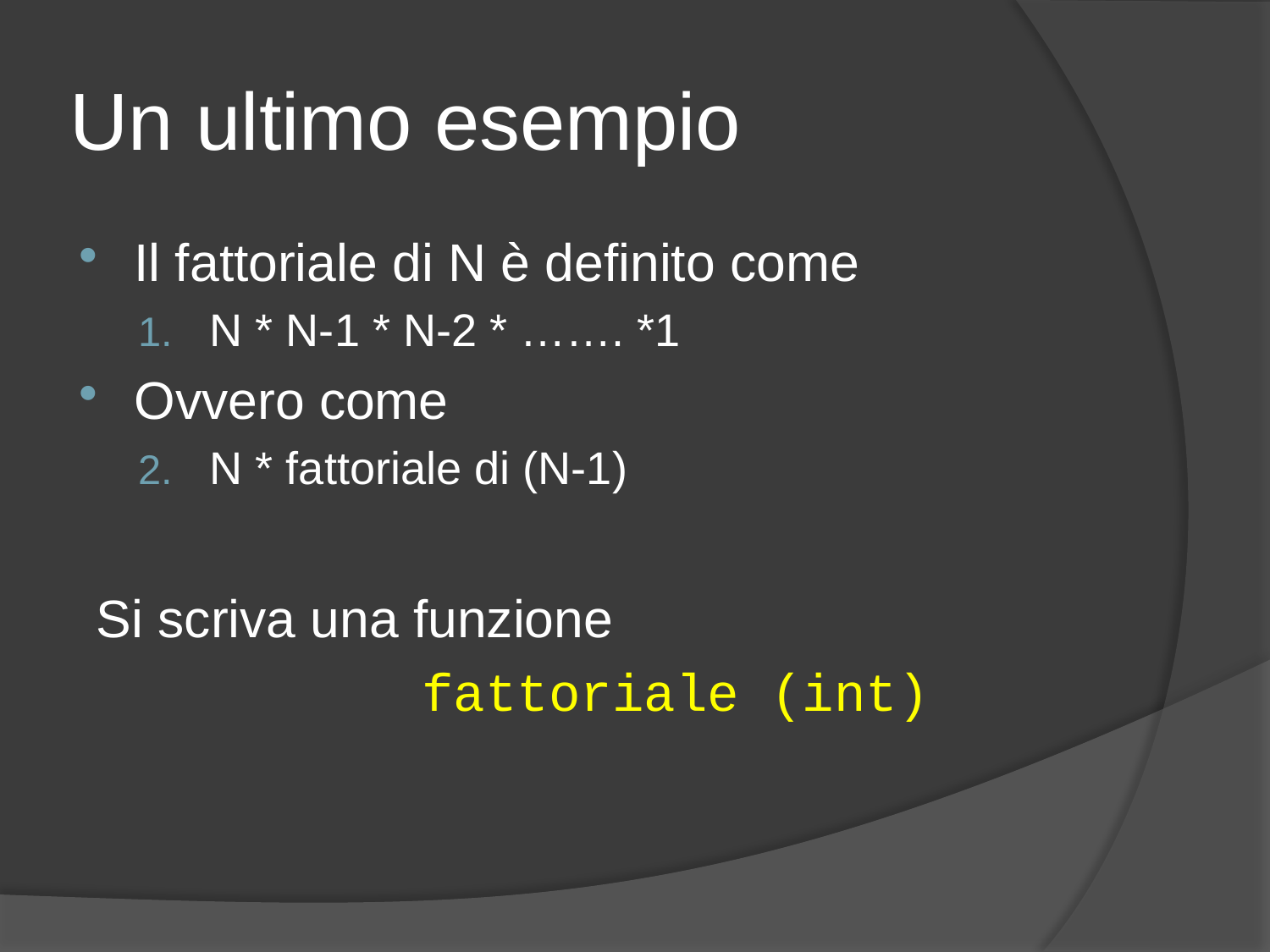

# Un ultimo esempio
Il fattoriale di N è definito come
N * N-1 * N-2 * ……. *1
Ovvero come
N * fattoriale di (N-1)

Si scriva una funzione
			fattoriale (int)